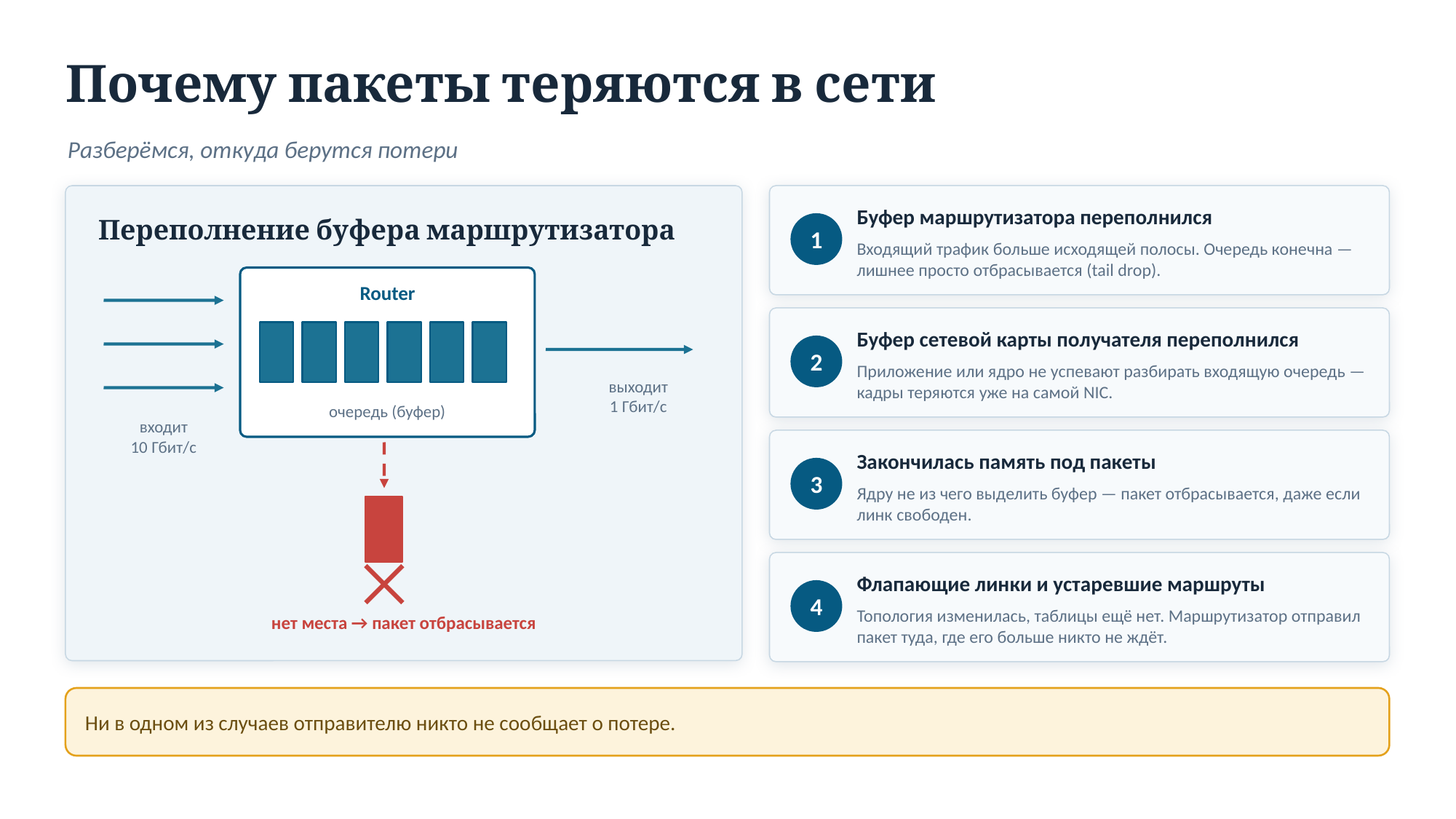

Почему пакеты теряются в сети
Разберёмся, откуда берутся потери

Буфер маршрутизатора переполнился
Переполнение буфера маршрутизатора

1
Входящий трафик больше исходящей полосы. Очередь конечна — лишнее просто отбрасывается (tail drop).

Router

Буфер сетевой карты получателя переполнился

2

Приложение или ядро не успевают разбирать входящую очередь — кадры теряются уже на самой NIC.
выходит
1 Гбит/с

очередь (буфер)
входит
10 Гбит/с

Закончилась память под пакеты

3
Ядру не из чего выделить буфер — пакет отбрасывается, даже если линк свободен.

Флапающие линки и устаревшие маршруты

4
Топология изменилась, таблицы ещё нет. Маршрутизатор отправил пакет туда, где его больше никто не ждёт.
нет места → пакет отбрасывается

Ни в одном из случаев отправителю никто не сообщает о потере.